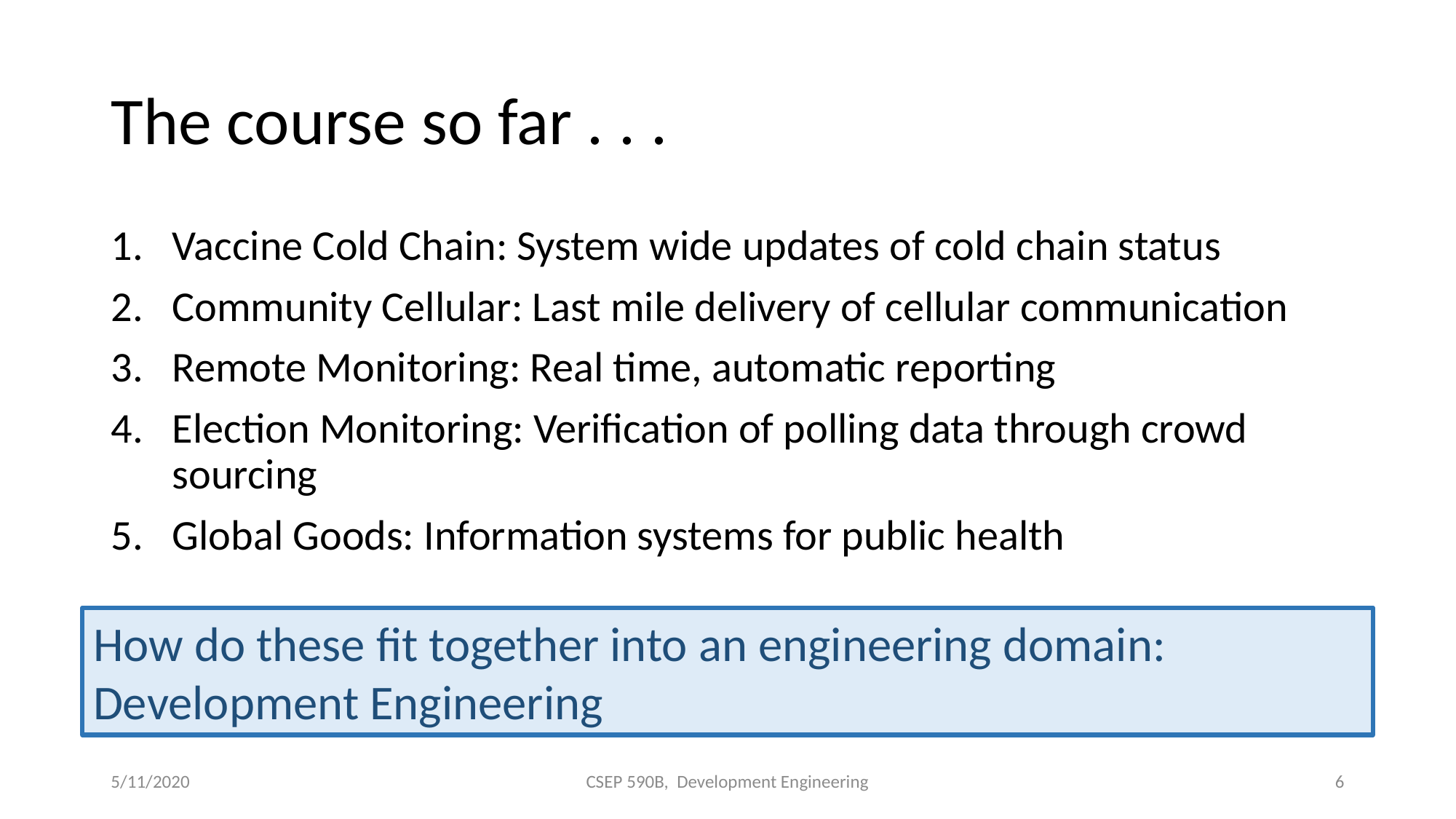

# The course so far . . .
Vaccine Cold Chain: System wide updates of cold chain status
Community Cellular: Last mile delivery of cellular communication
Remote Monitoring: Real time, automatic reporting
Election Monitoring: Verification of polling data through crowd sourcing
Global Goods: Information systems for public health
How do these fit together into an engineering domain: Development Engineering
5/11/2020
CSEP 590B,  Development Engineering
6